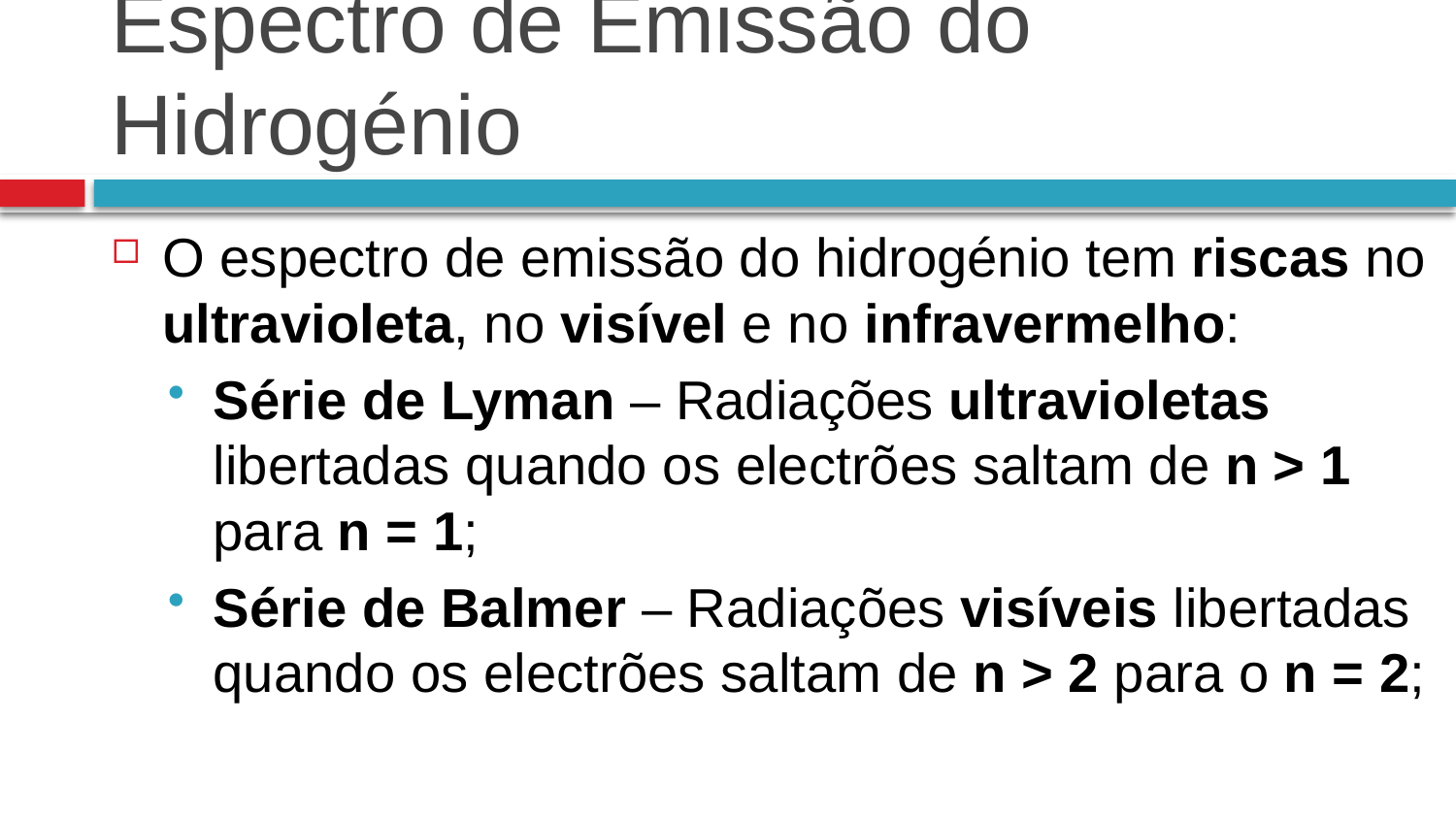

# Espectro de Emissão do Hidrogénio
O espectro de emissão do hidrogénio tem riscas no ultravioleta, no visível e no infravermelho:
Série de Lyman – Radiações ultravioletas libertadas quando os electrões saltam de n > 1 para n = 1;
Série de Balmer – Radiações visíveis libertadas quando os electrões saltam de n > 2 para o n = 2;